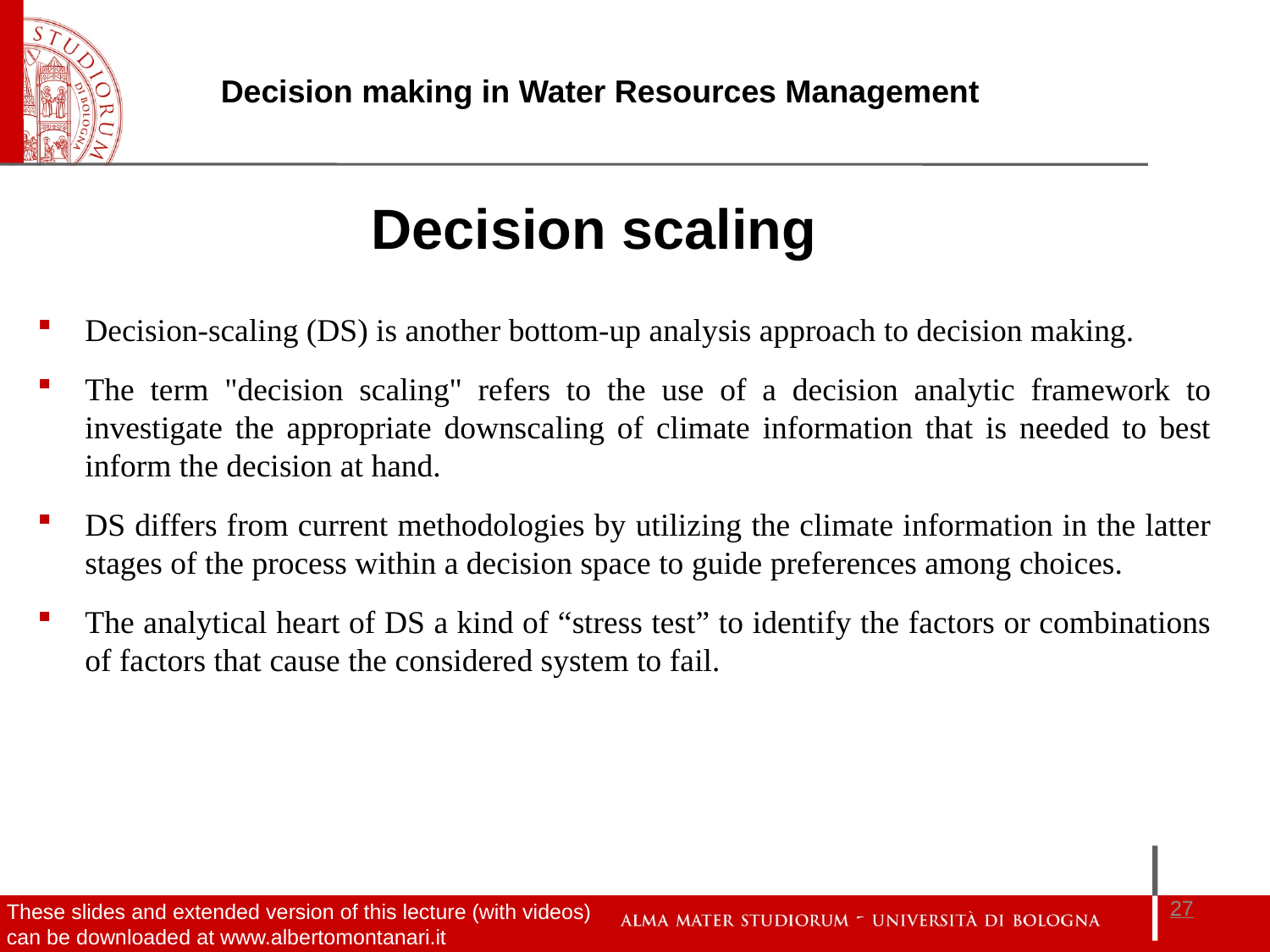

Decision scaling
Decision-scaling (DS) is another bottom-up analysis approach to decision making.
The term "decision scaling" refers to the use of a decision analytic framework to investigate the appropriate downscaling of climate information that is needed to best inform the decision at hand.
DS differs from current methodologies by utilizing the climate information in the latter stages of the process within a decision space to guide preferences among choices.
The analytical heart of DS a kind of “stress test” to identify the factors or combinations of factors that cause the considered system to fail.
27